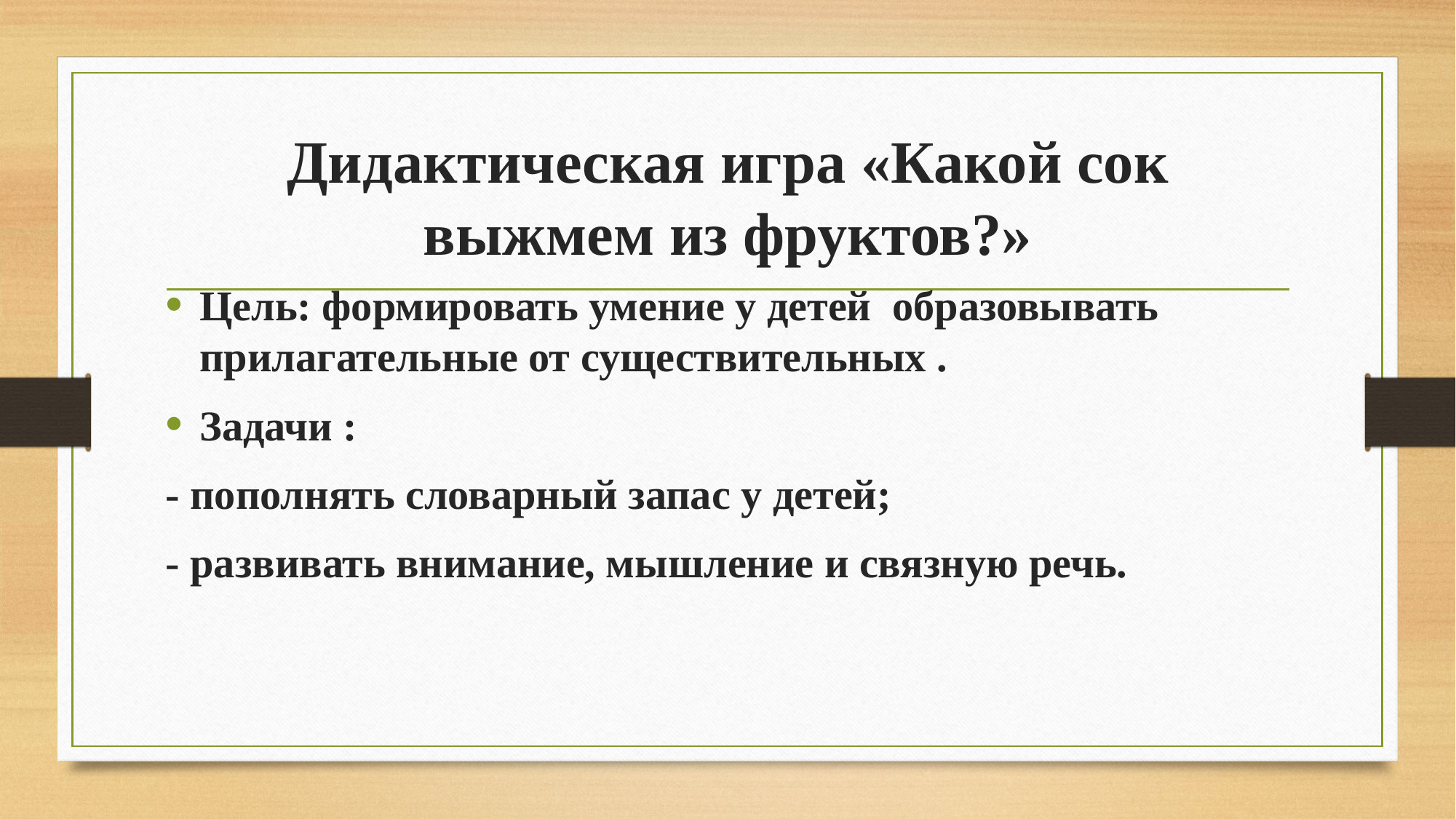

# Дидактическая игра «Какой сок выжмем из фруктов?»
Цель: формировать умение у детей  образовывать прилагательные от существительных .
Задачи :
- пополнять словарный запас у детей;
- развивать внимание, мышление и связную речь.